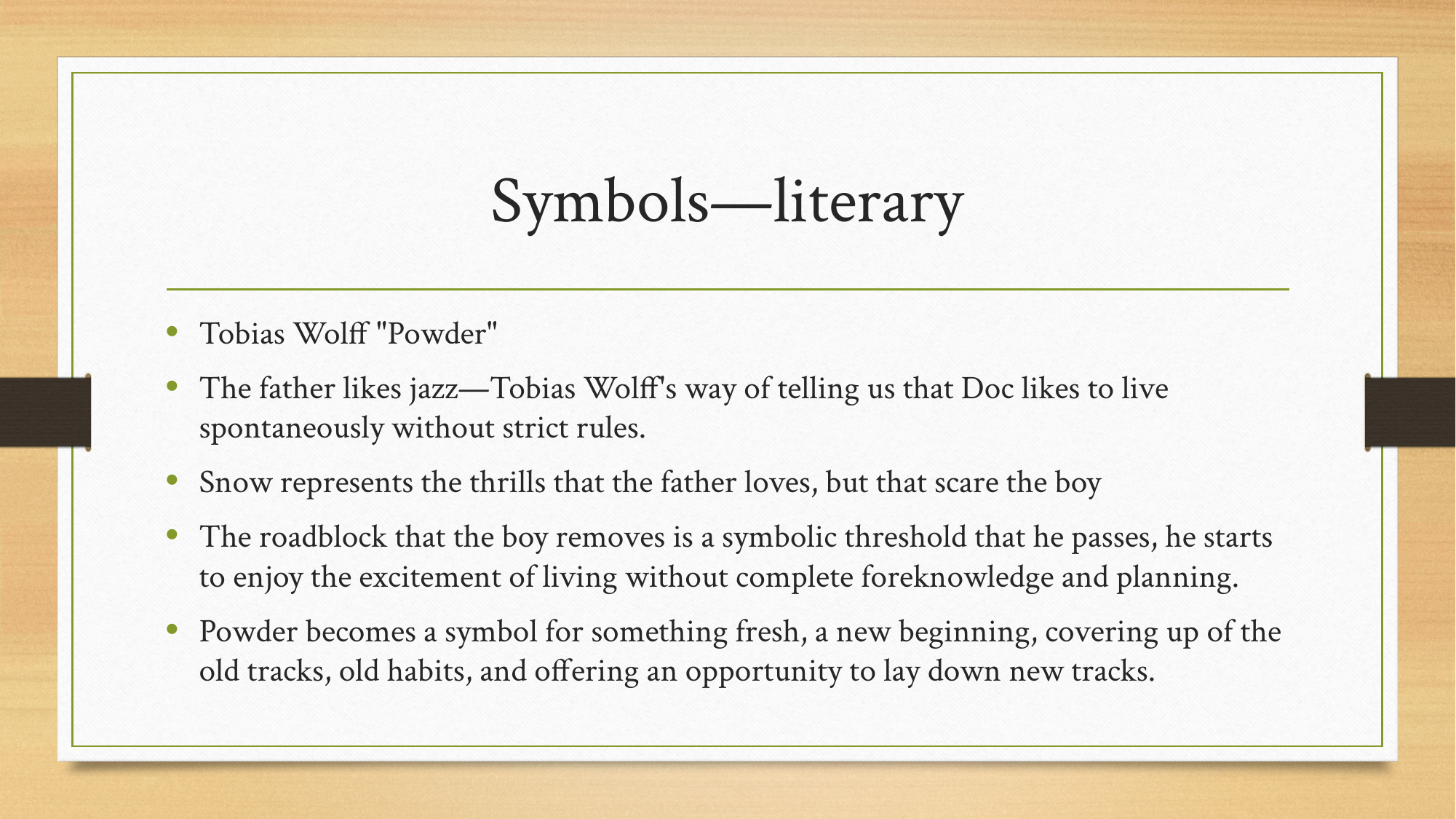

# Symbols—literary
Tobias Wolff "Powder"
The father likes jazz—Tobias Wolff's way of telling us that Doc likes to live spontaneously without strict rules.
Snow represents the thrills that the father loves, but that scare the boy
The roadblock that the boy removes is a symbolic threshold that he passes, he starts to enjoy the excitement of living without complete foreknowledge and planning.
Powder becomes a symbol for something fresh, a new beginning, covering up of the old tracks, old habits, and offering an opportunity to lay down new tracks.